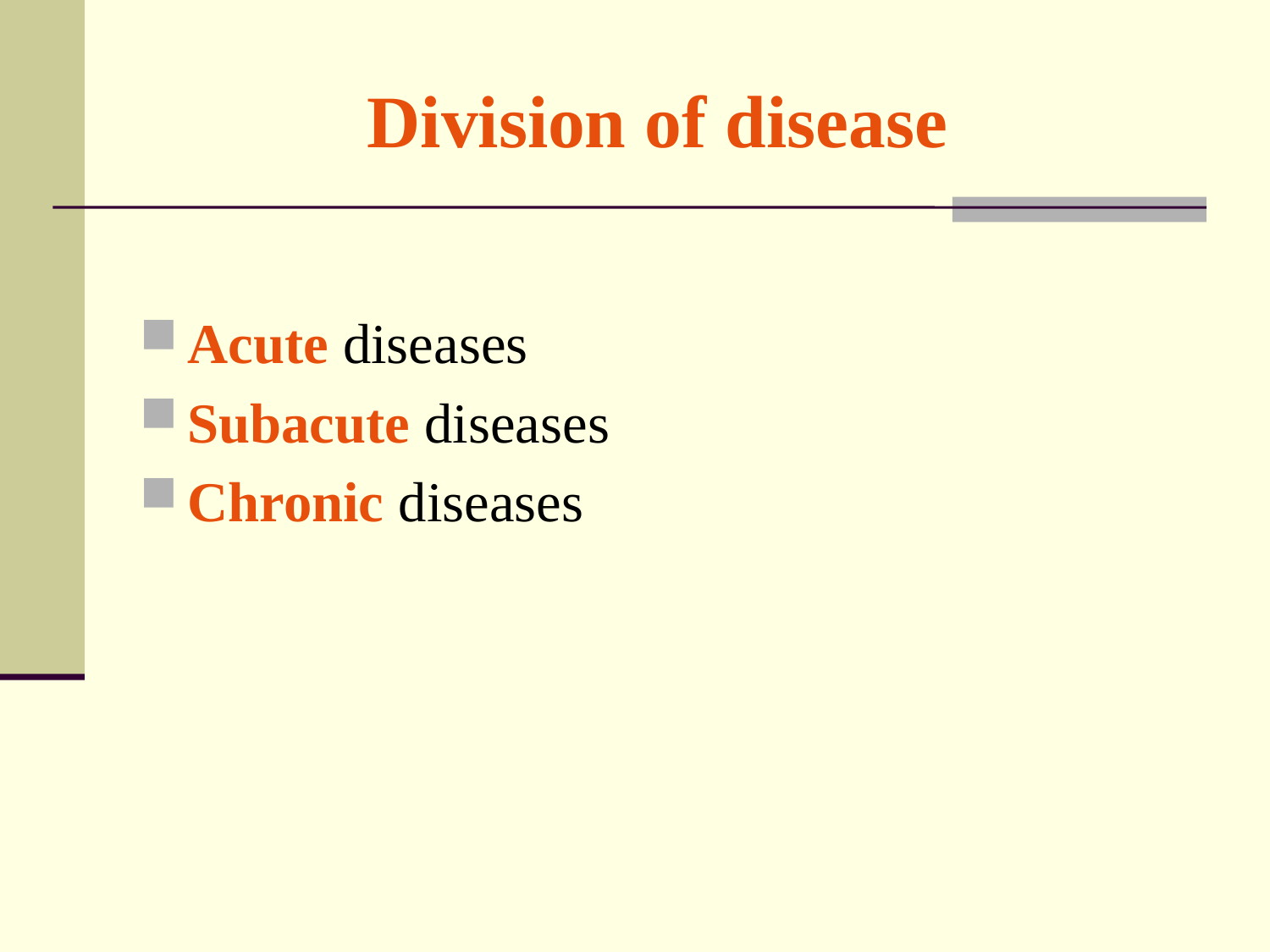

# Division of disease

Acute diseases
Subacute diseases
Chronic diseases